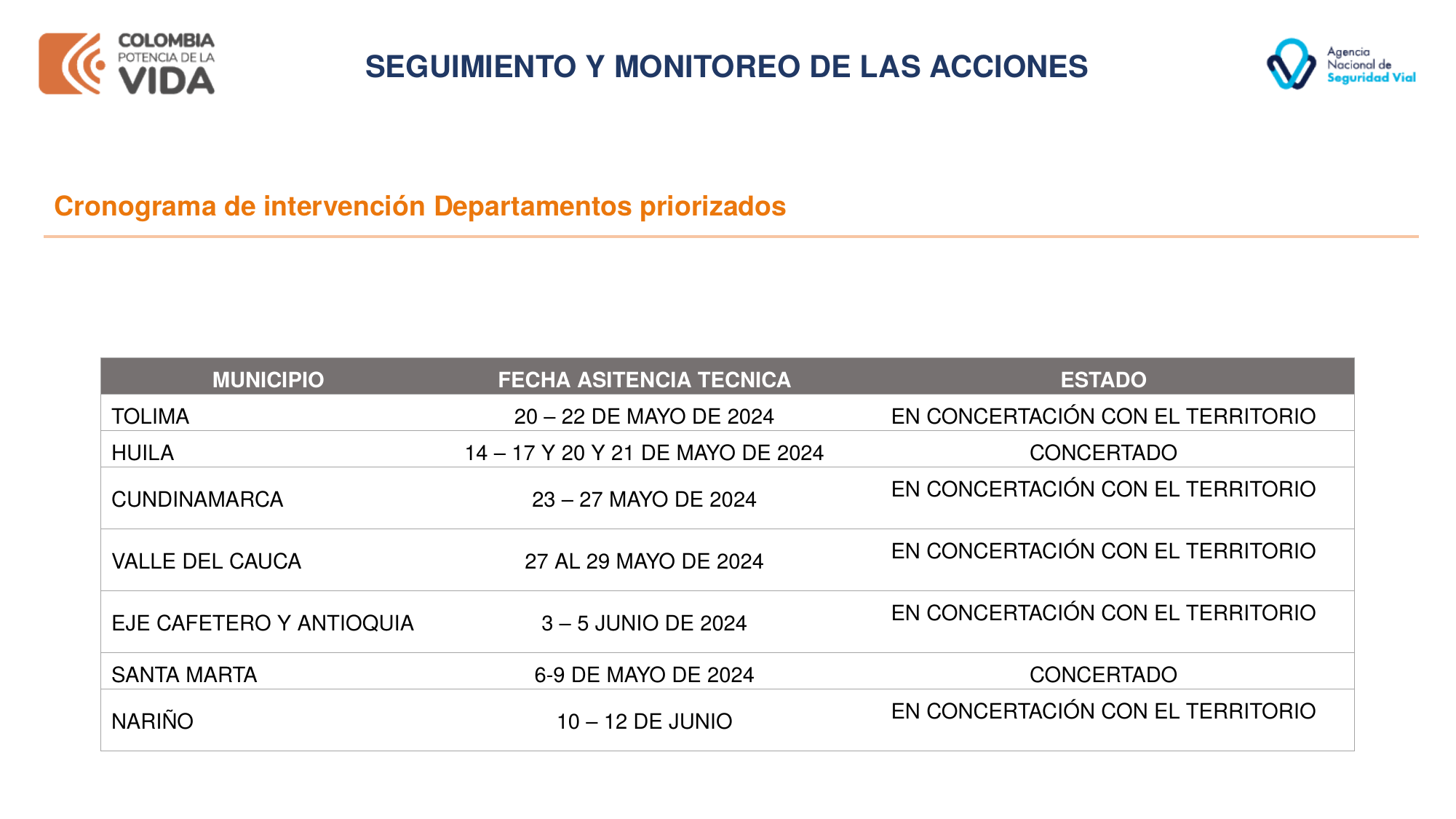

SEGUIMIENTO Y MONITOREO DE LAS ACCIONES
Cronograma de intervención Departamentos priorizados

| MUNICIPIO | FECHA ASITENCIA TECNICA | ESTADO |
| --- | --- | --- |
| TOLIMA | 20 – 22 DE MAYO DE 2024 | EN CONCERTACIÓN CON EL TERRITORIO |
| HUILA | 14 – 17 Y 20 Y 21 DE MAYO DE 2024 | CONCERTADO |
| CUNDINAMARCA | 23 – 27 MAYO DE 2024 | EN CONCERTACIÓN CON EL TERRITORIO |
| VALLE DEL CAUCA | 27 AL 29 MAYO DE 2024 | EN CONCERTACIÓN CON EL TERRITORIO |
| EJE CAFETERO Y ANTIOQUIA | 3 – 5 JUNIO DE 2024 | EN CONCERTACIÓN CON EL TERRITORIO |
| SANTA MARTA | 6-9 DE MAYO DE 2024 | CONCERTADO |
| NARIÑO | 10 – 12 DE JUNIO | EN CONCERTACIÓN CON EL TERRITORIO |